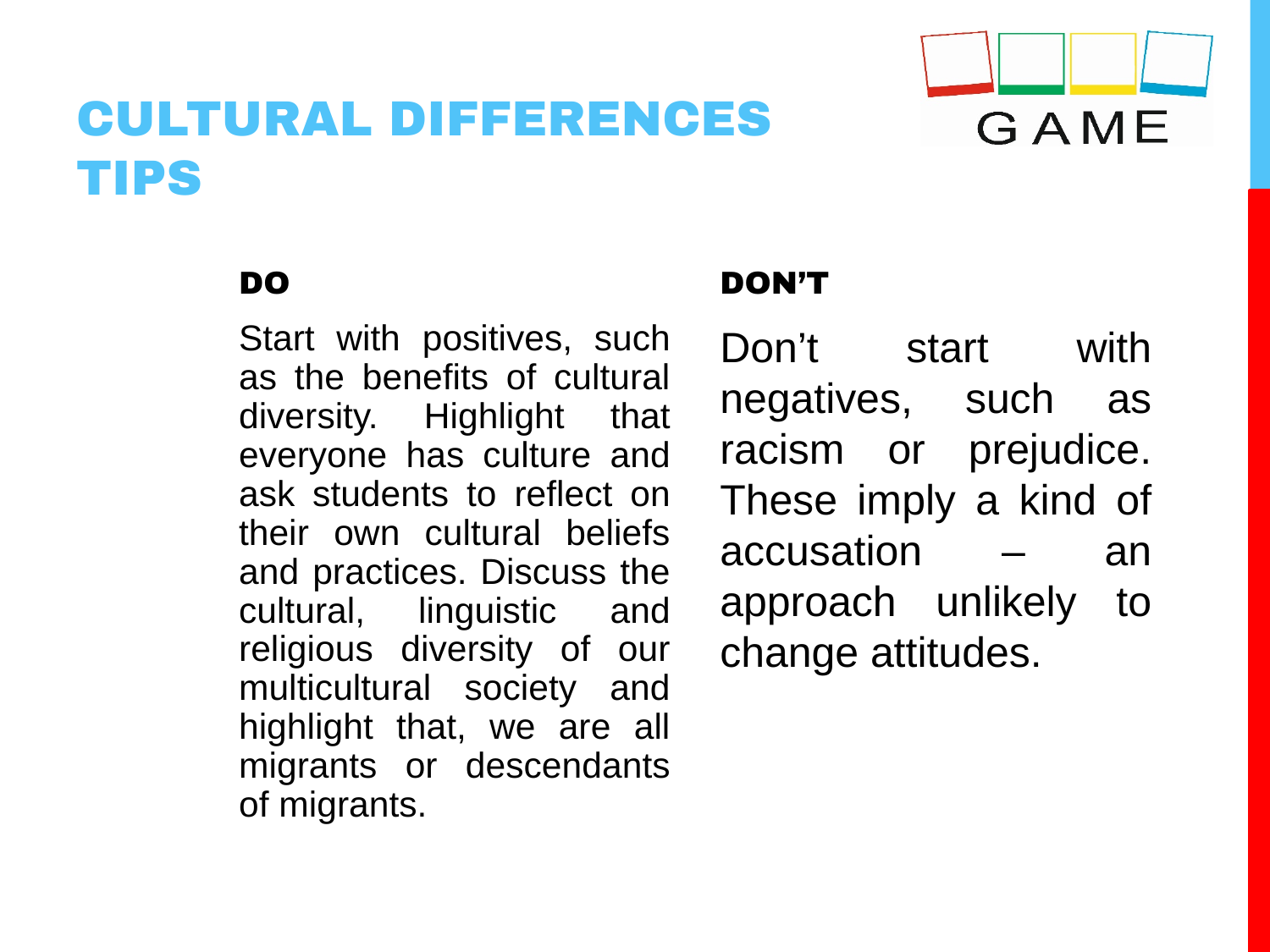

# CULTURAL DIFFERENCES TIPS
DO
DON’T
Start with positives, such as the benefits of cultural diversity. Highlight that everyone has culture and ask students to reflect on their own cultural beliefs and practices. Discuss the cultural, linguistic and religious diversity of our multicultural society and highlight that, we are all migrants or descendants of migrants.
Don’t start with negatives, such as racism or prejudice. These imply a kind of accusation – an approach unlikely to change attitudes.